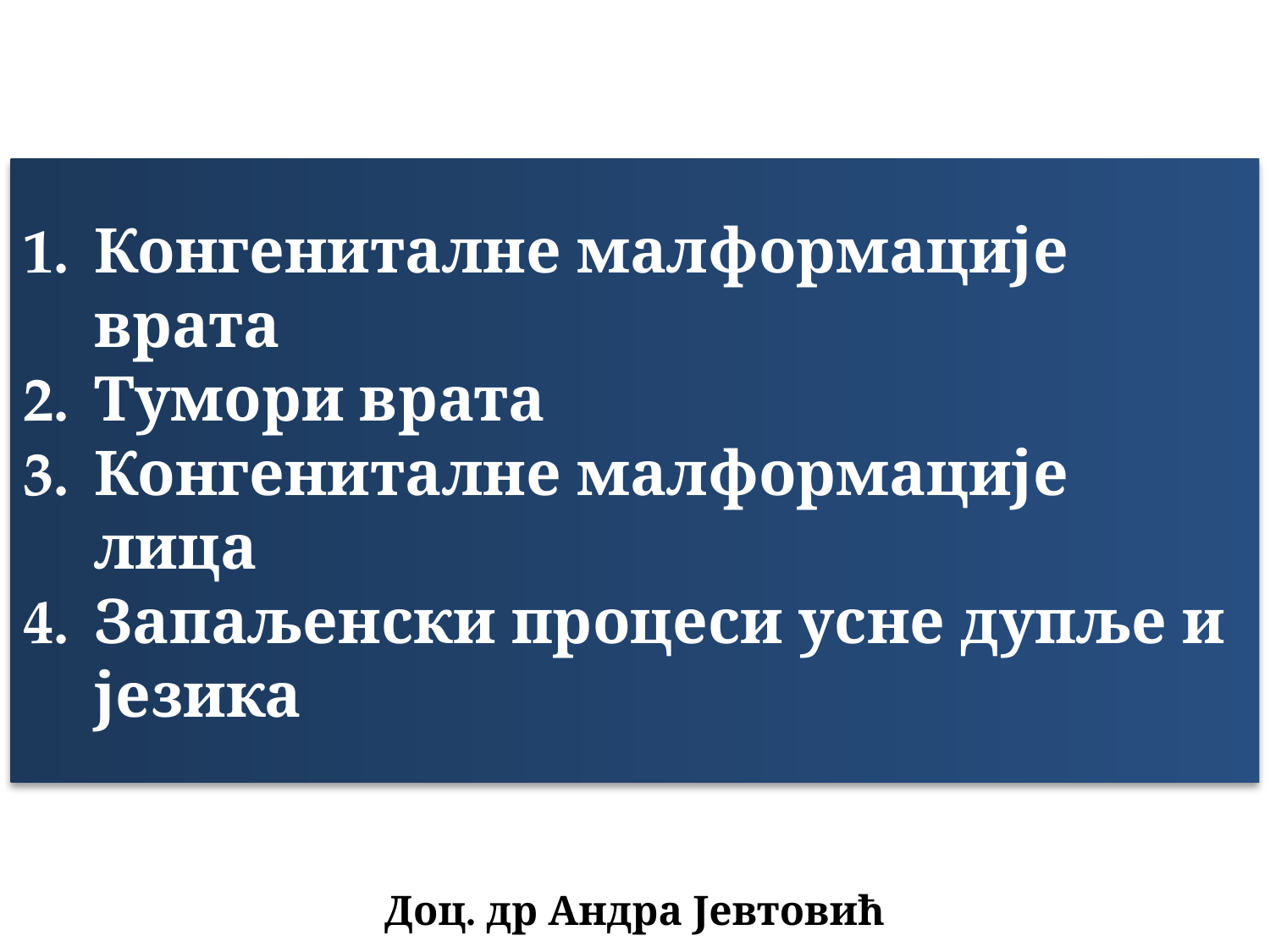

Конгениталне малформације врата
Тумори врата
Конгениталне малформације лица
Запаљенски процеси усне дупље и језика
Доц. др Андра Јевтовић